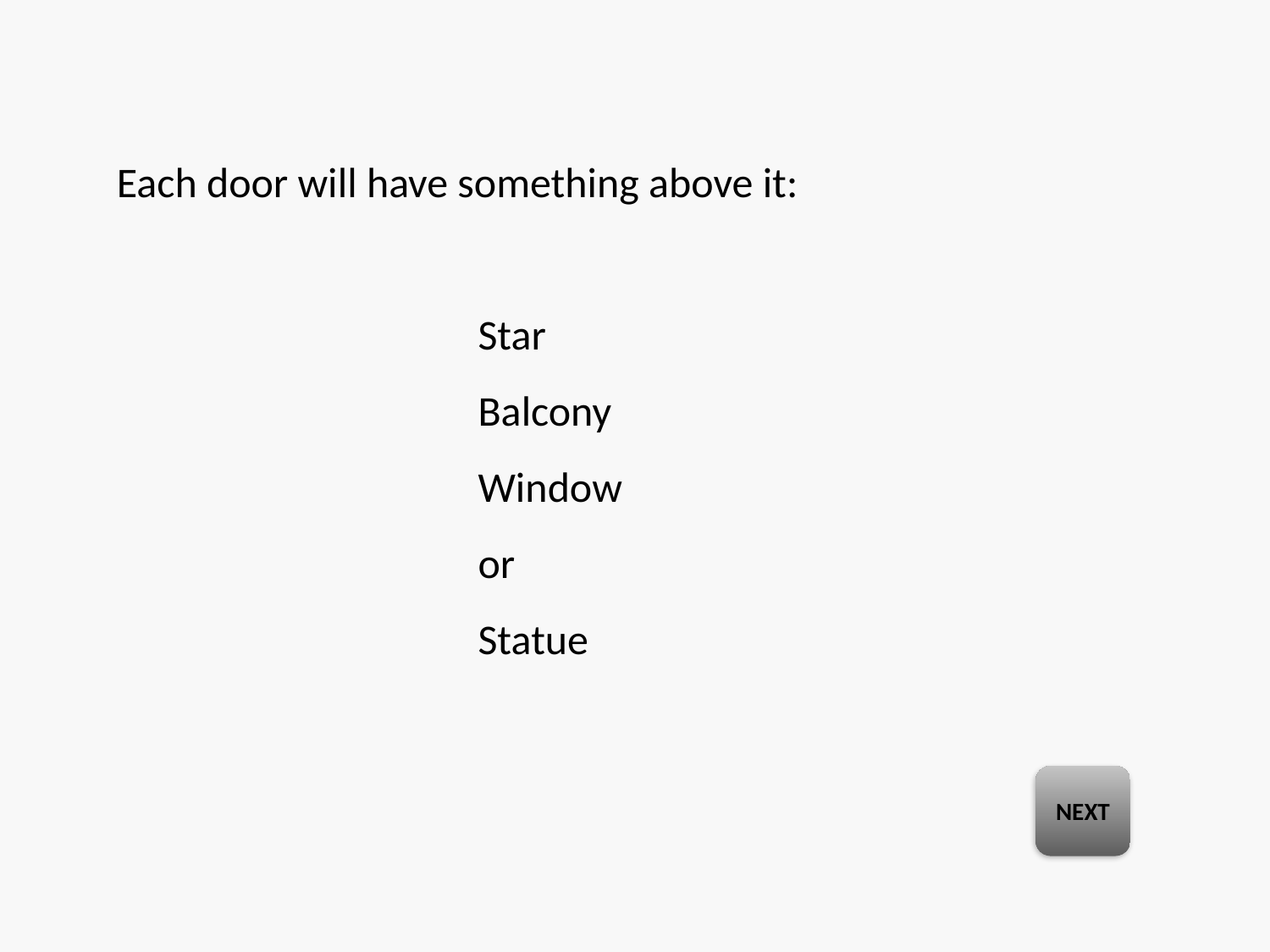

Each door will have something above it:

Star
Balcony
Window
or
Statue
NEXT